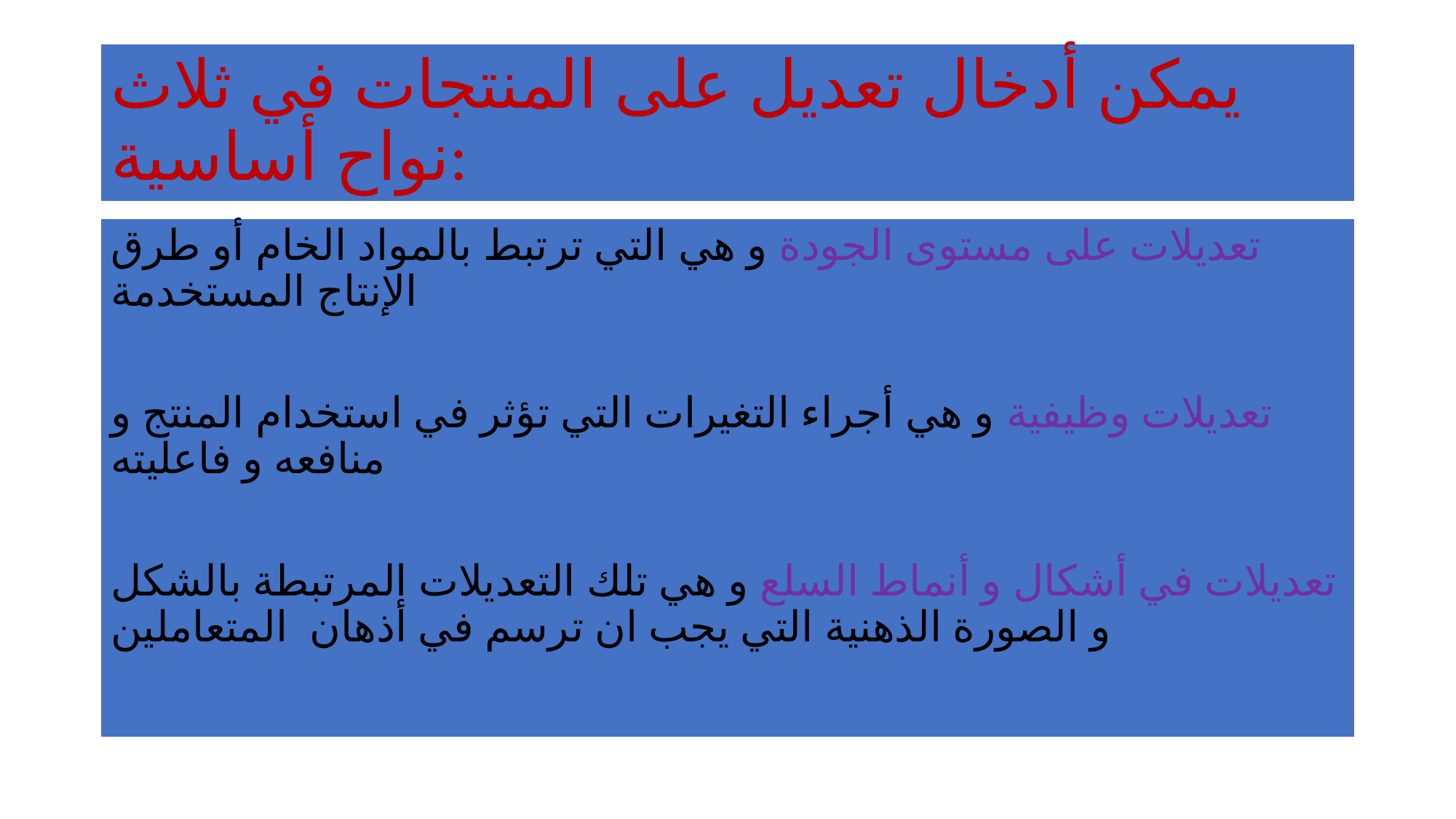

# يمكن أدخال تعديل على المنتجات في ثلاث نواح أساسية:
تعديلات على مستوى الجودة و هي التي ترتبط بالمواد الخام أو طرق الإنتاج المستخدمة

تعديلات وظيفية و هي أجراء التغيرات التي تؤثر في استخدام المنتج و منافعه و فاعليته

تعديلات في أشكال و أنماط السلع و هي تلك التعديلات المرتبطة بالشكل و الصورة الذهنية التي يجب ان ترسم في أذهان  المتعاملين